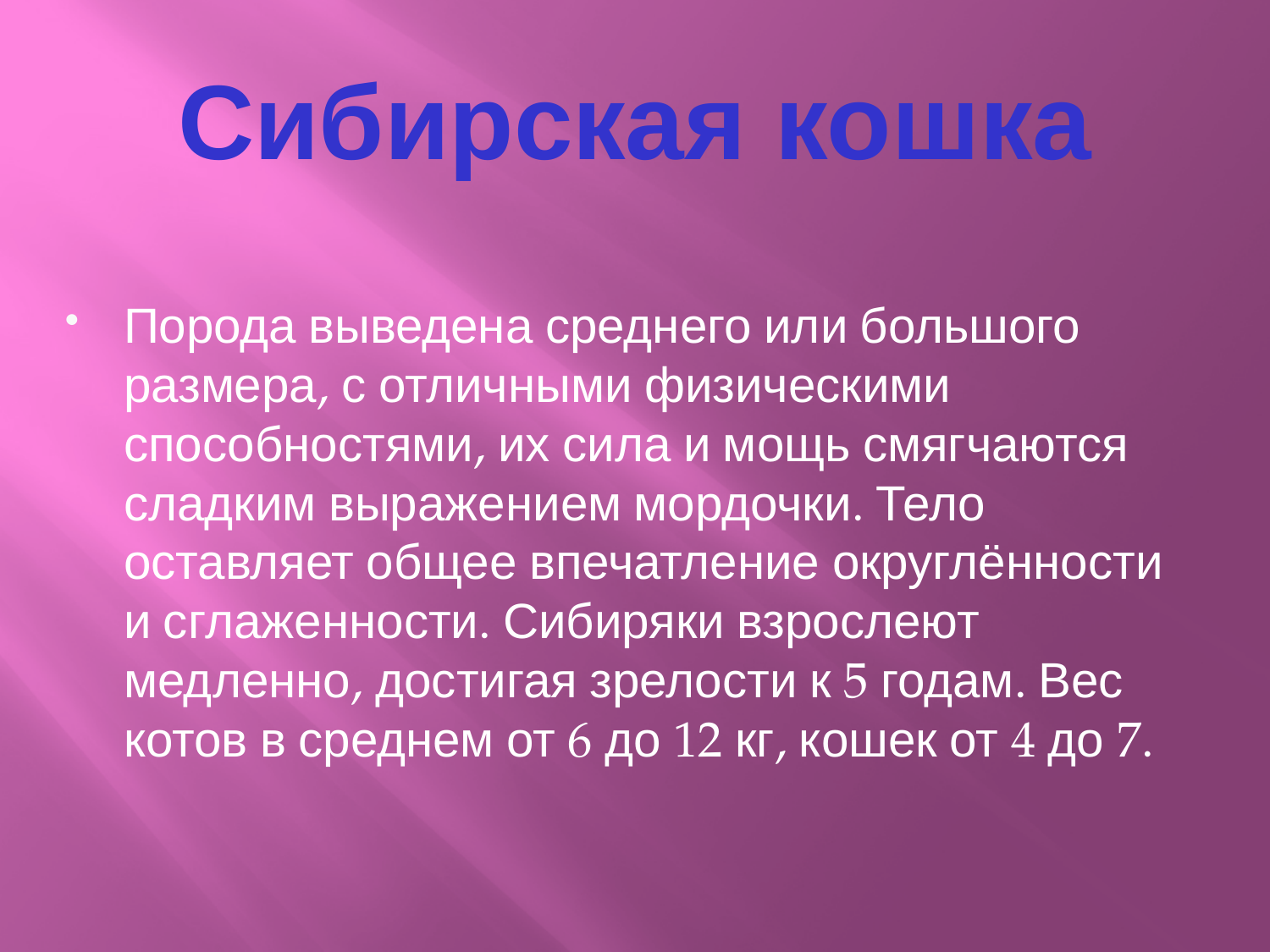

# Сибирская кошка
Порода выведена среднего или большого размера, с отличными физическими способностями, их сила и мощь смягчаются сладким выражением мордочки. Тело оставляет общее впечатление округлённости и сглаженности. Сибиряки взрослеют медленно, достигая зрелости к 5 годам. Вес котов в среднем от 6 до 12 кг, кошек от 4 до 7.